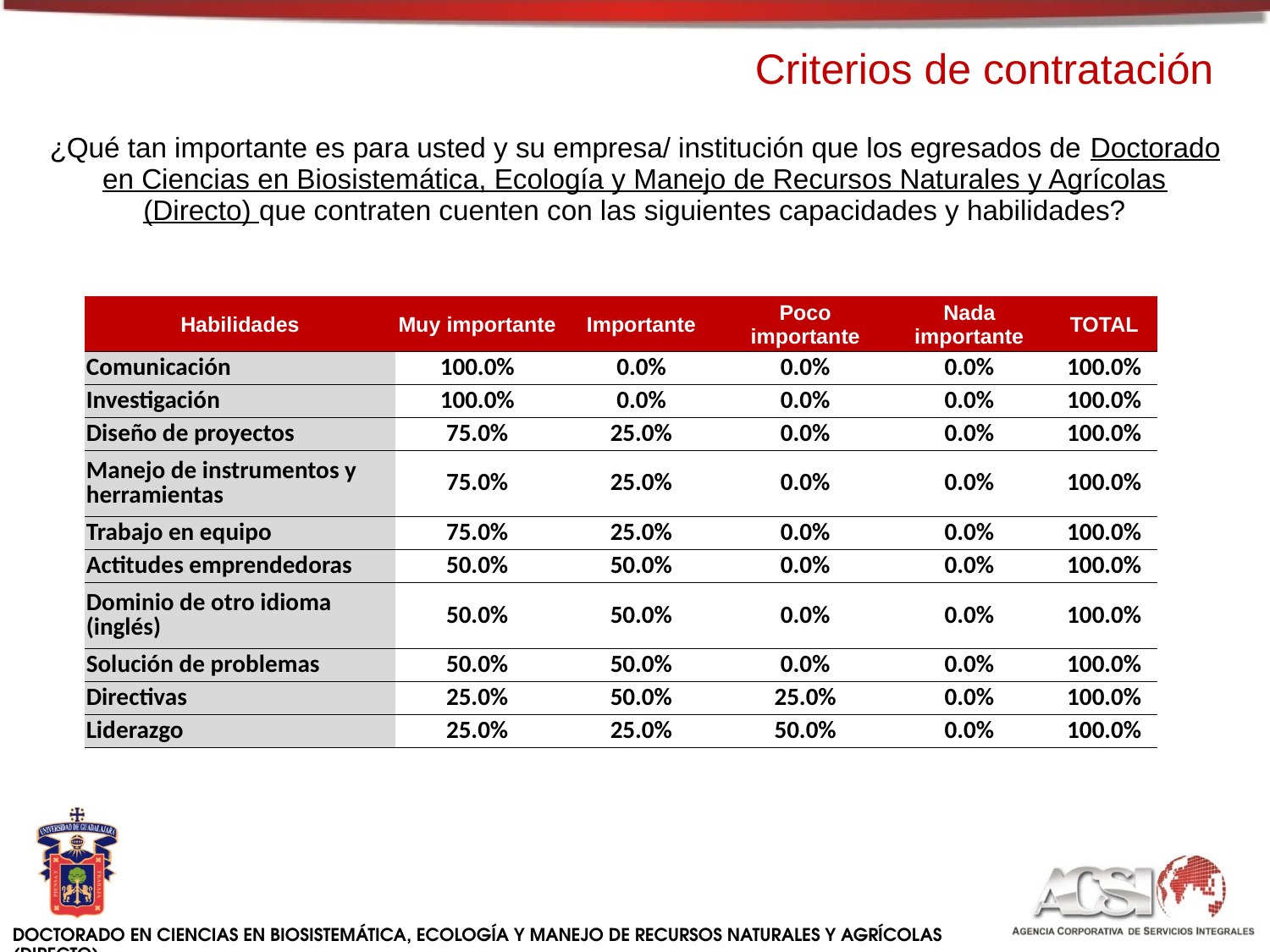

Criterios de contratación
¿Qué tan importante es para usted y su empresa/ institución que los egresados de Doctorado en Ciencias en Biosistemática, Ecología y Manejo de Recursos Naturales y Agrícolas (Directo) que contraten cuenten con las siguientes capacidades y habilidades?
| Habilidades | Muy importante | Importante | Poco importante | Nada importante | TOTAL |
| --- | --- | --- | --- | --- | --- |
| Comunicación | 100.0% | 0.0% | 0.0% | 0.0% | 100.0% |
| Investigación | 100.0% | 0.0% | 0.0% | 0.0% | 100.0% |
| Diseño de proyectos | 75.0% | 25.0% | 0.0% | 0.0% | 100.0% |
| Manejo de instrumentos y herramientas | 75.0% | 25.0% | 0.0% | 0.0% | 100.0% |
| Trabajo en equipo | 75.0% | 25.0% | 0.0% | 0.0% | 100.0% |
| Actitudes emprendedoras | 50.0% | 50.0% | 0.0% | 0.0% | 100.0% |
| Dominio de otro idioma (inglés) | 50.0% | 50.0% | 0.0% | 0.0% | 100.0% |
| Solución de problemas | 50.0% | 50.0% | 0.0% | 0.0% | 100.0% |
| Directivas | 25.0% | 50.0% | 25.0% | 0.0% | 100.0% |
| Liderazgo | 25.0% | 25.0% | 50.0% | 0.0% | 100.0% |